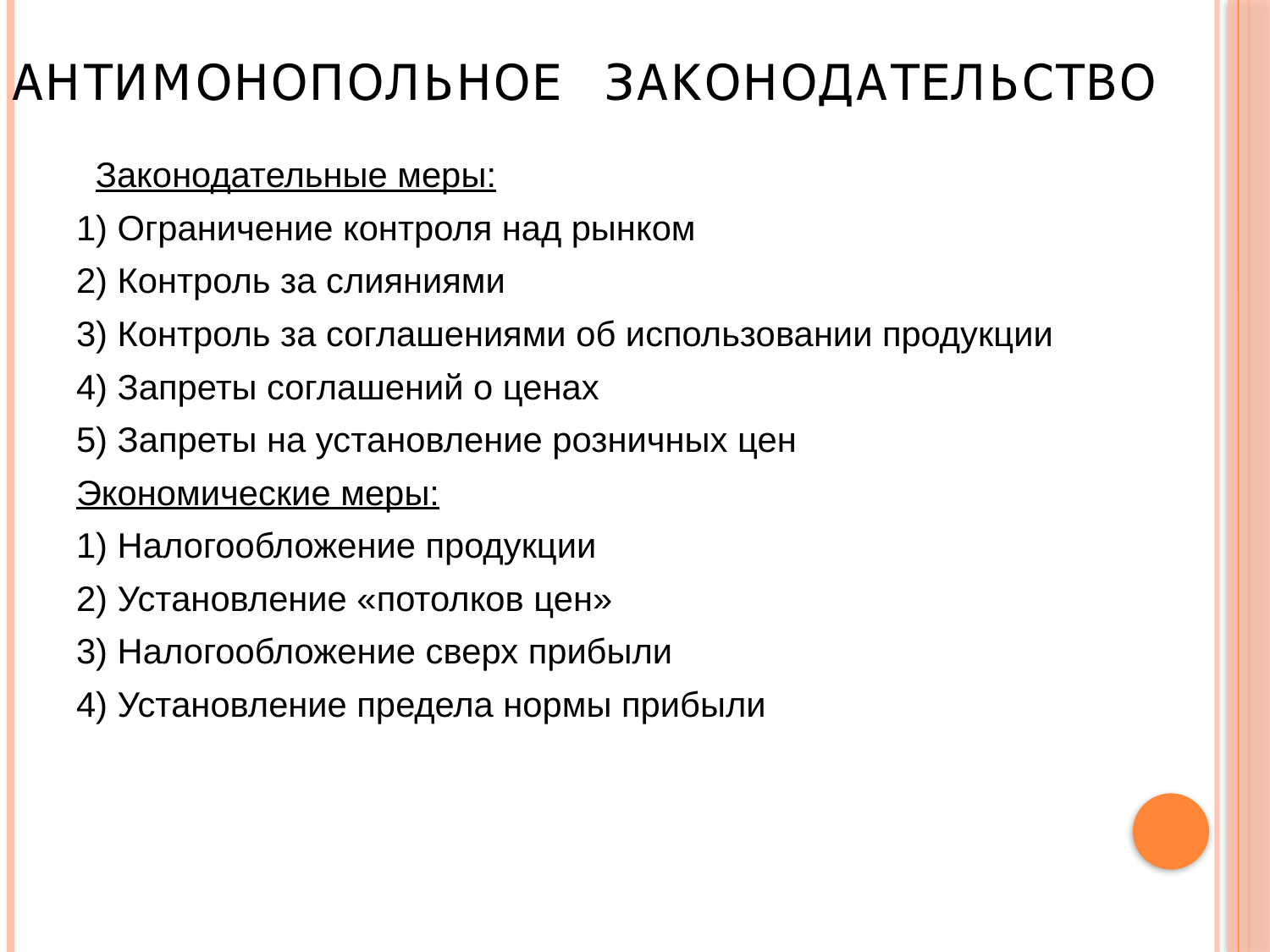

# АНТИМОНОПОЛЬНОЕ   ЗАКОНОДАТЕЛЬСТВО
  Законодательные меры:
1) Ограничение контроля над рынком
2) Контроль за слияниями
3) Контроль за соглашениями об использовании продукции
4) Запреты соглашений о ценах
5) Запреты на установление розничных цен
Экономические меры:
1) Налогообложение продукции
2) Установление «потолков цен»
3) Налогообложение сверх прибыли
4) Установление предела нормы прибыли